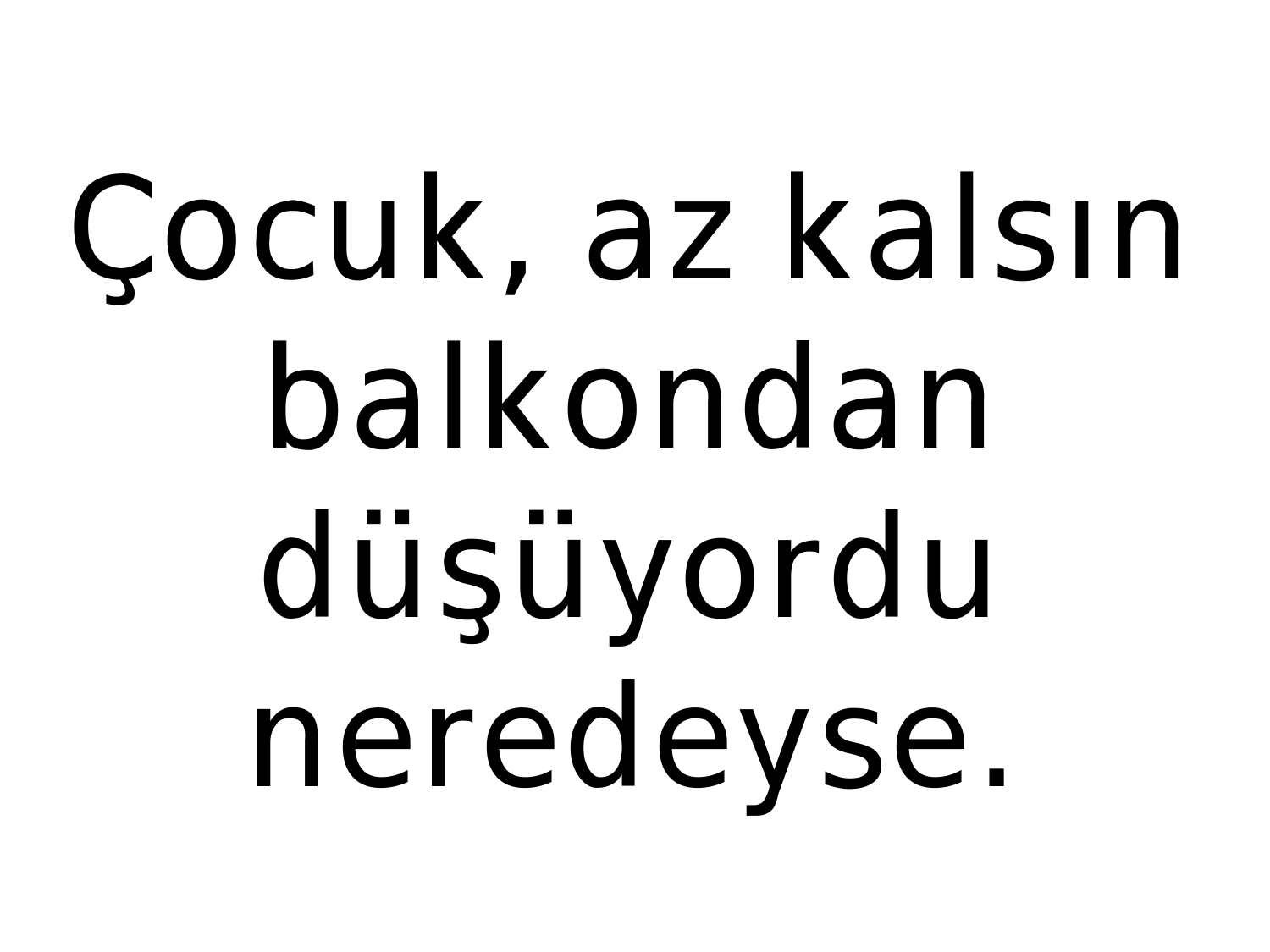

# Çocuk, az kalsın balkondan düşüyordu neredeyse.